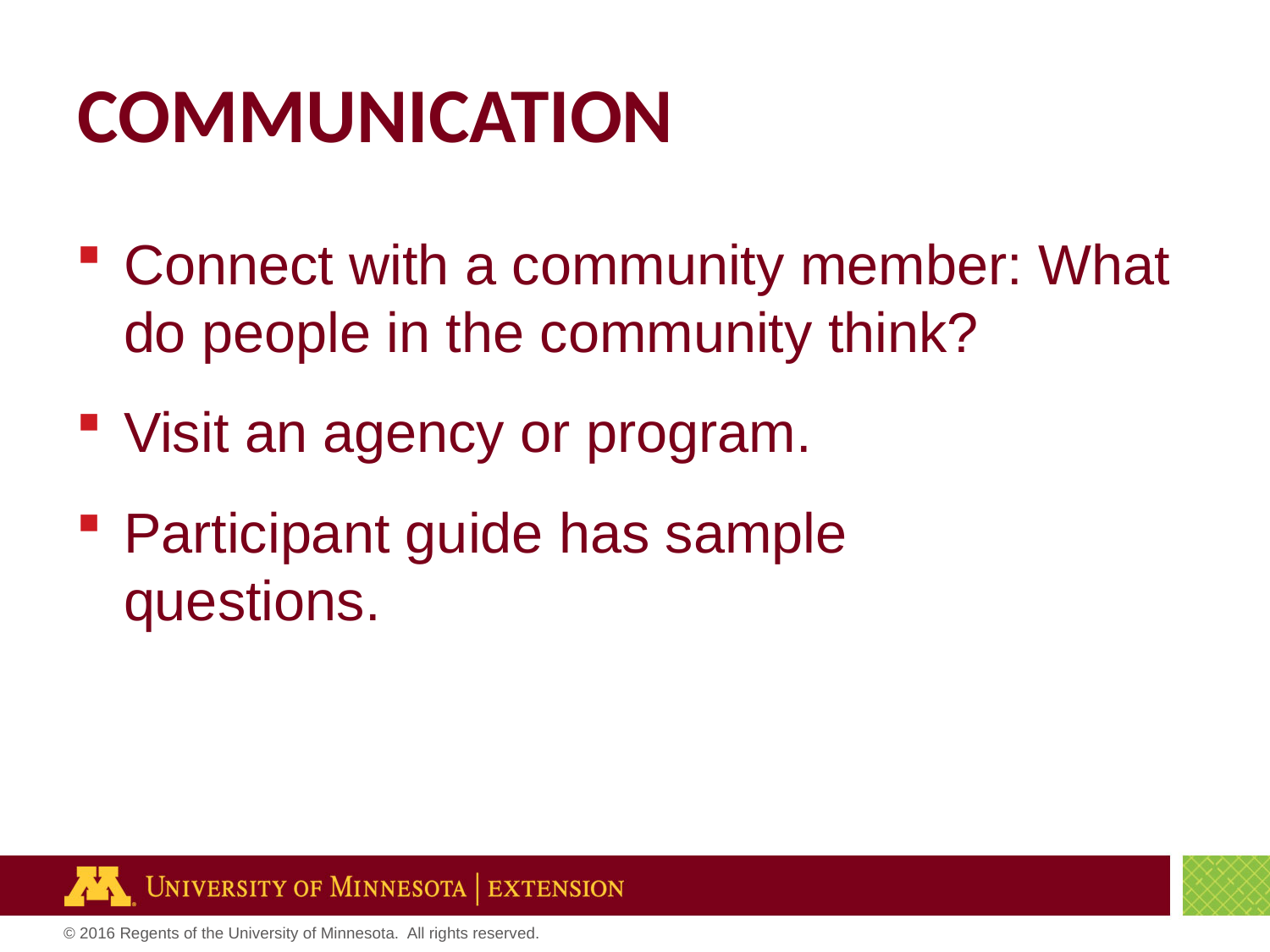

# Communication
Connect with a community member: What do people in the community think?
Visit an agency or program.
Participant guide has sample                questions.